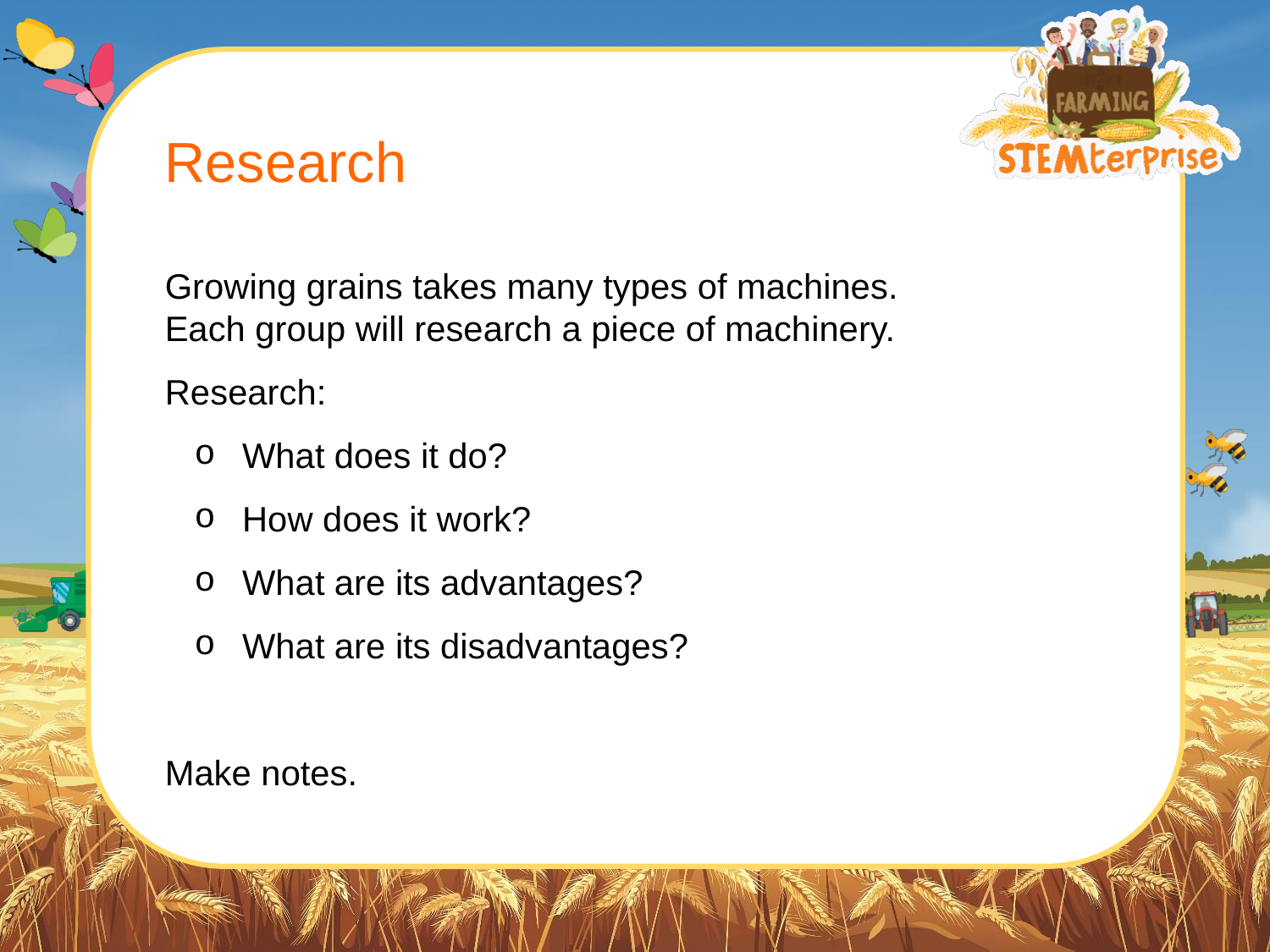

# Research
Growing grains takes many types of machines.
Each group will research a piece of machinery.
Research:
What does it do?
How does it work?
What are its advantages?
What are its disadvantages?

Make notes.